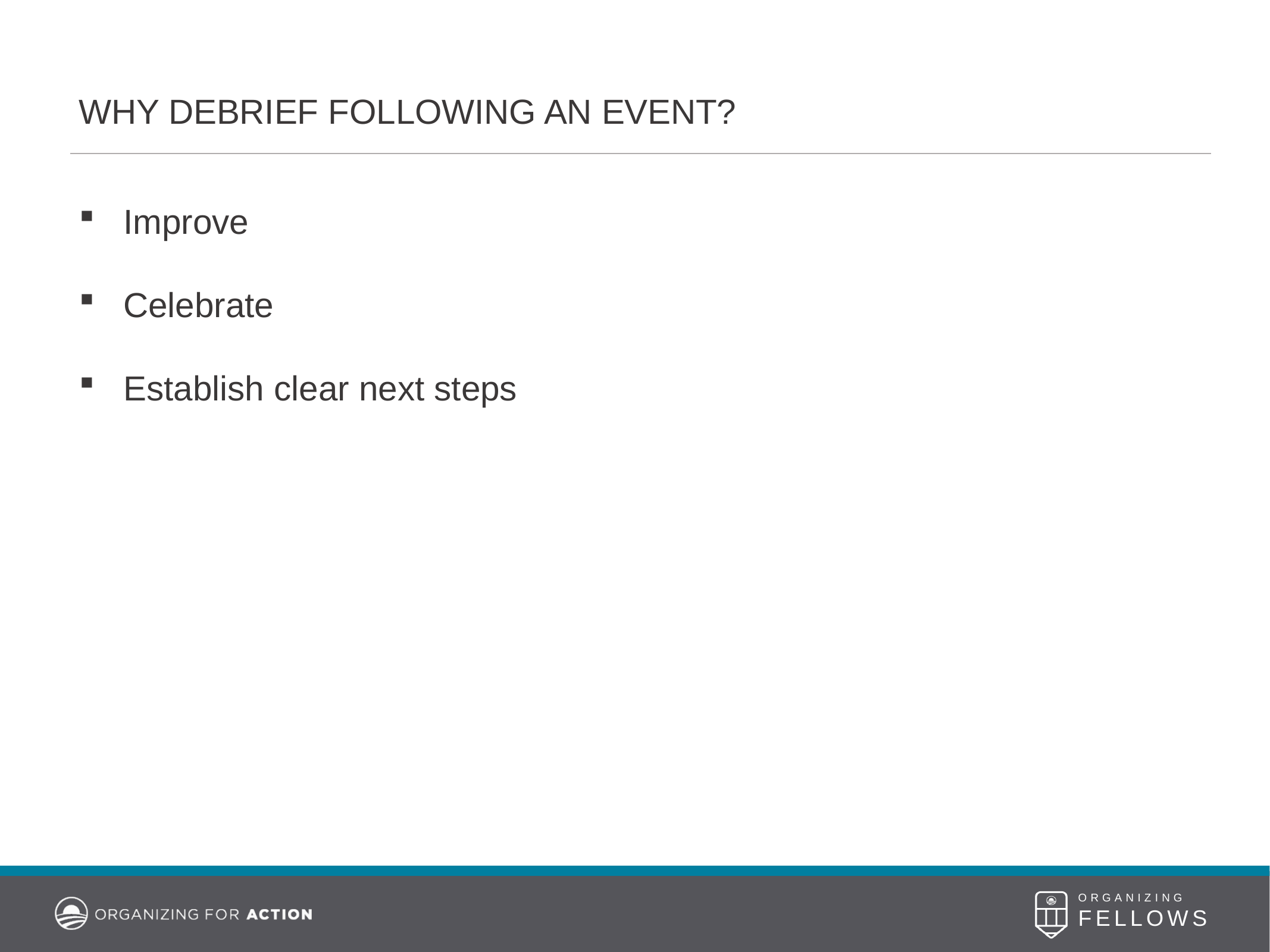

WHY DEBRIEF FOLLOWING AN EVENT?
Improve

Celebrate

Establish clear next steps